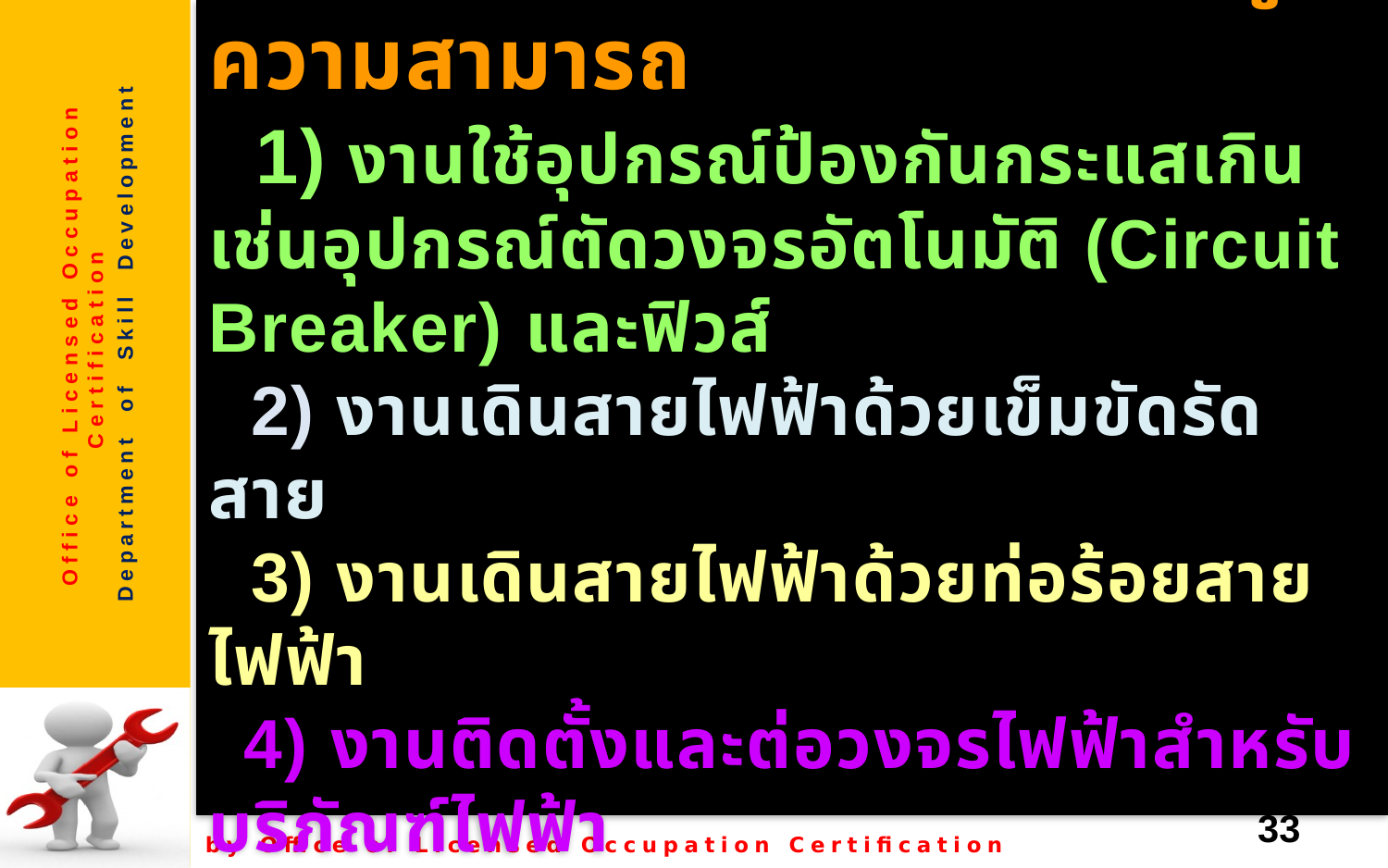

ลักษณะงานที่เข้าข่ายเป็นผู้ปฏิบัติงานช่างไฟฟ้า
ที่ต้องขอหนังสือรับรองความรู้ความสามารถ
  1) งานใช้อุปกรณ์ป้องกันกระแสเกิน เช่นอุปกรณ์ตัดวงจรอัตโนมัติ (Circuit Breaker) และฟิวส์
  2) งานเดินสายไฟฟ้าด้วยเข็มขัดรัดสาย
  3) งานเดินสายไฟฟ้าด้วยท่อร้อยสายไฟฟ้า
  4) งานติดตั้งและต่อวงจรไฟฟ้าสำหรับบริภัณฑ์ไฟฟ้า
  5) งานต่อตัวนำแบบต่าง ๆ
  6) งานตรวจสอบการทำงานของวงจรไฟฟ้า
33